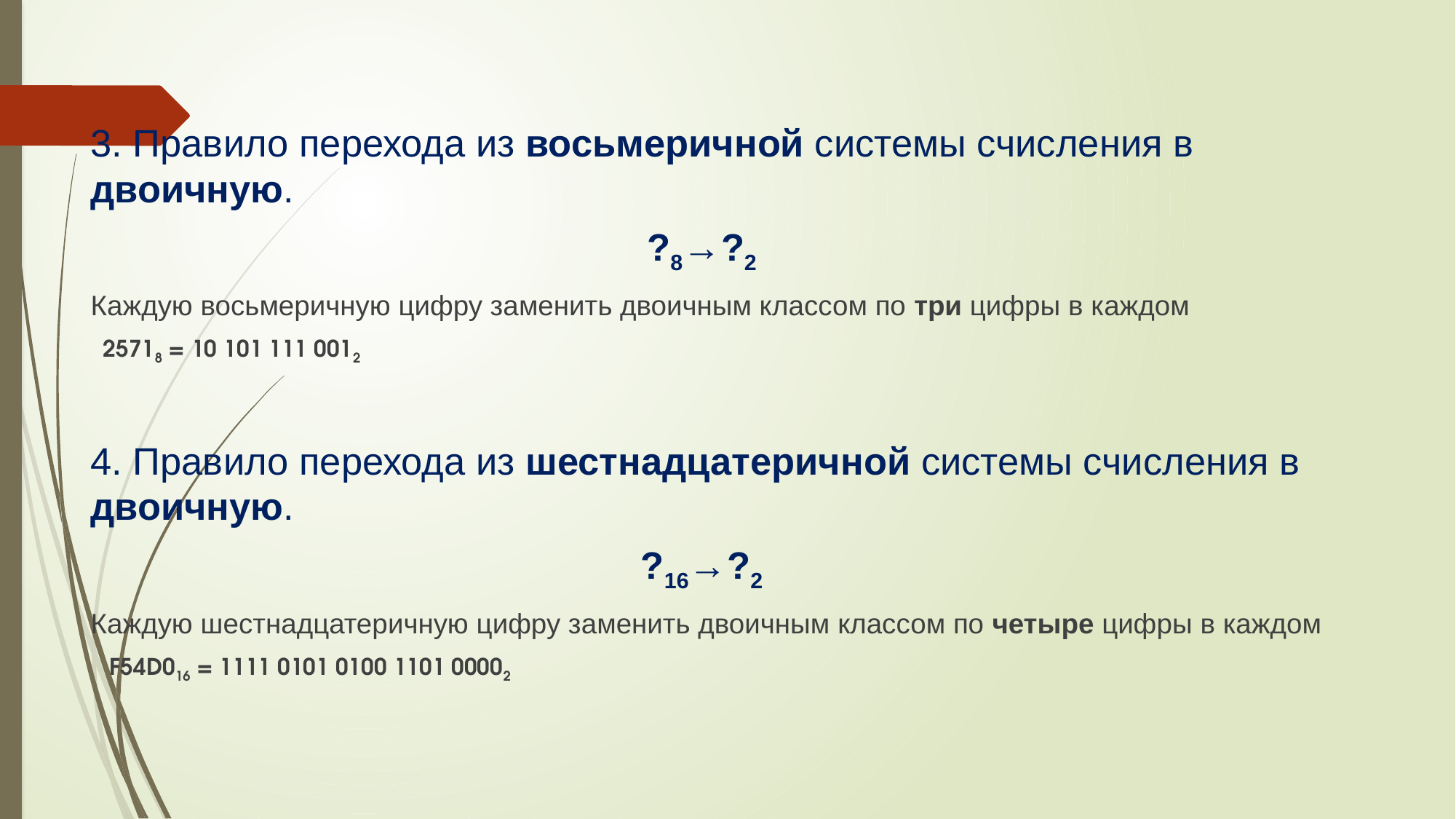

3. Правило перехода из восьмеричной системы счисления в двоичную.
?8→?2
Каждую восьмеричную цифру заменить двоичным классом по три цифры в каждом
  25718 = 10 101 111 0012

4. Правило перехода из шестнадцатеричной системы счисления в двоичную.
?16→?2
Каждую шестнадцатеричную цифру заменить двоичным классом по четыре цифры в каждом
   F54D016 = 1111 0101 0100 1101 00002